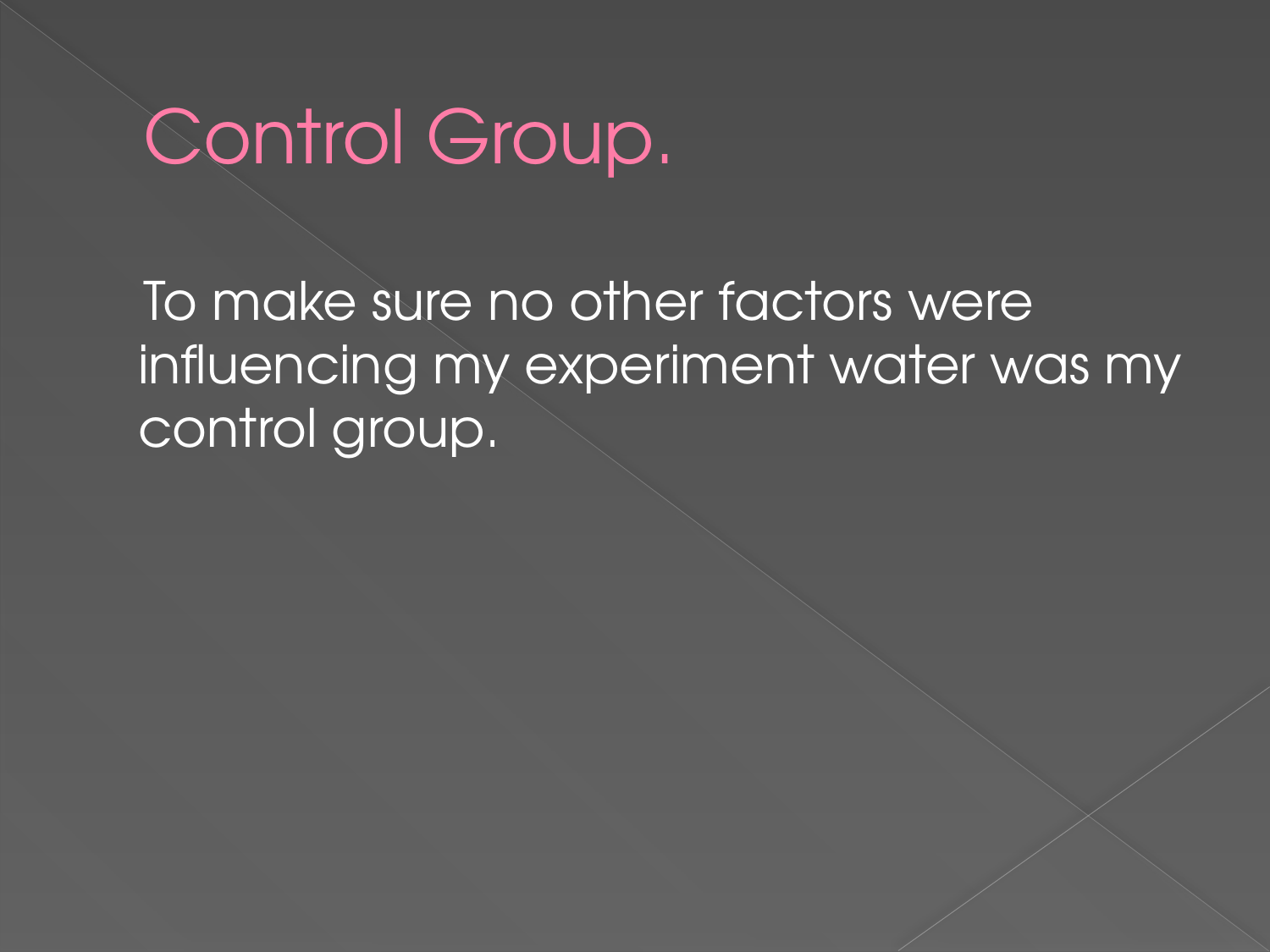

# Control Group.
    To make sure no other factors were influencing my experiment water was my control group.